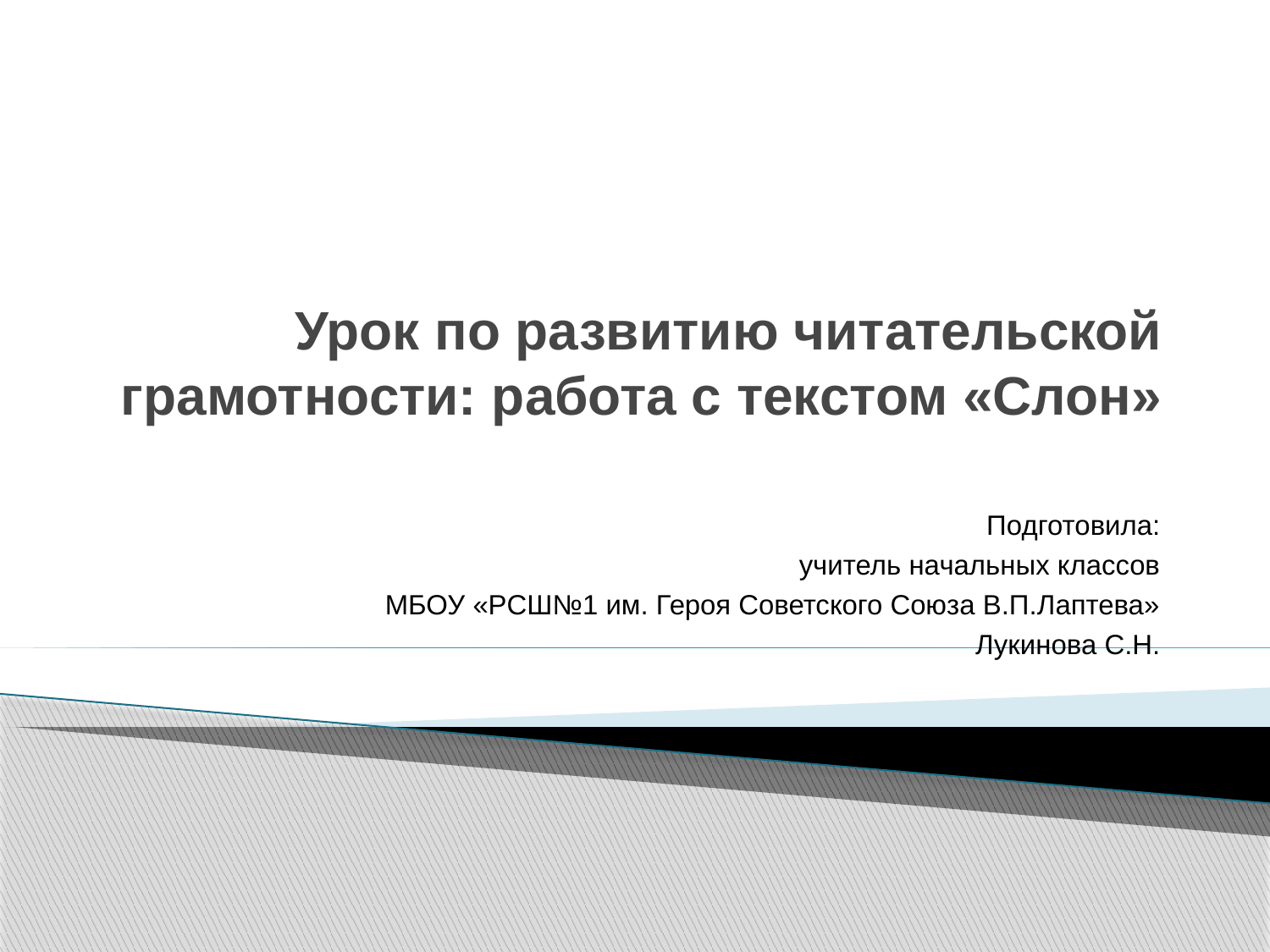

# Урок по развитию читательской грамотности: работа с текстом «Слон»
Подготовила:
учитель начальных классов
МБОУ «РСШ№1 им. Героя Советского Союза В.П.Лаптева»
Лукинова С.Н.